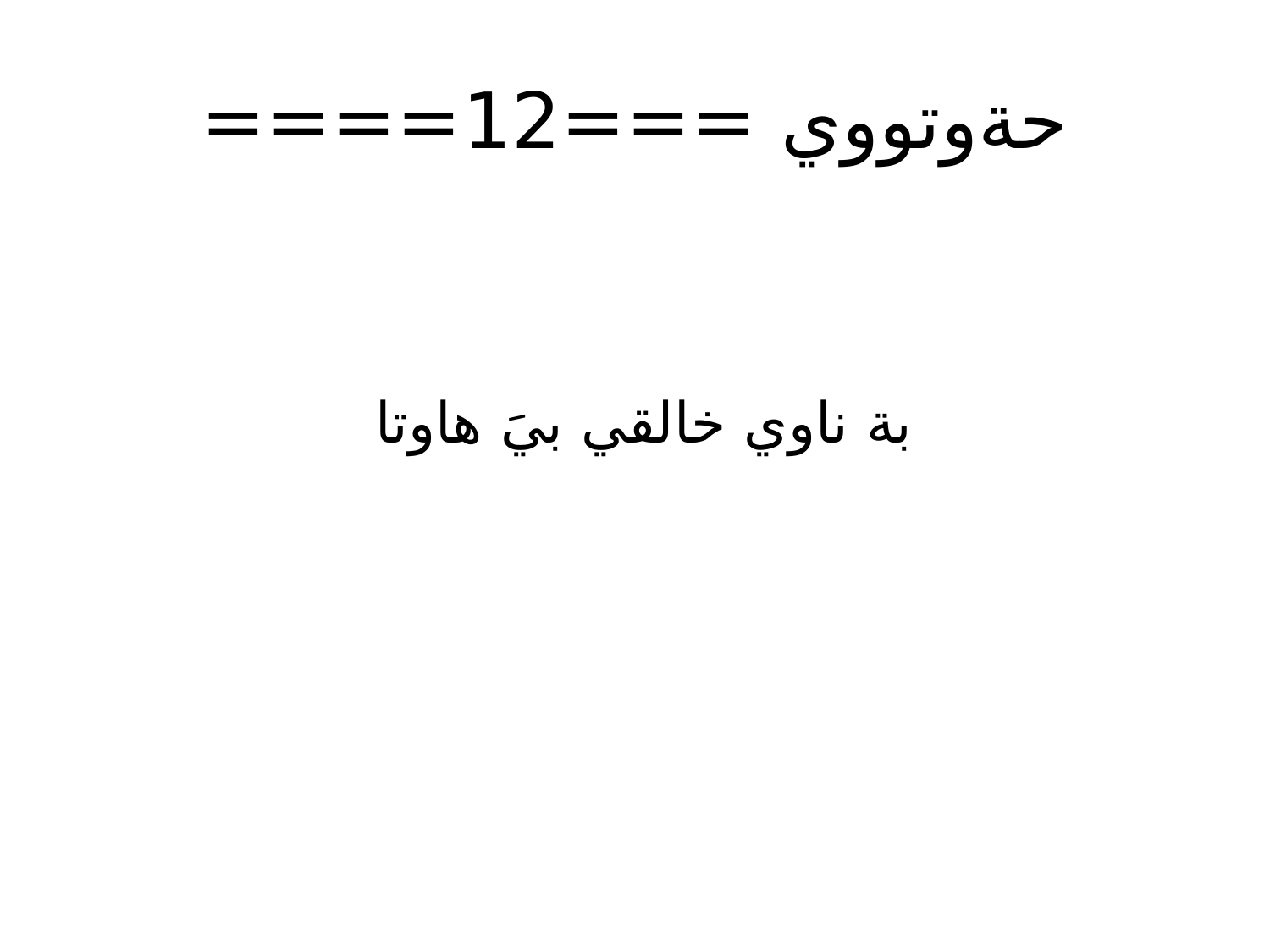

# حةوتووي ===12====

بة ناوي خالقي بيَ هاوتا